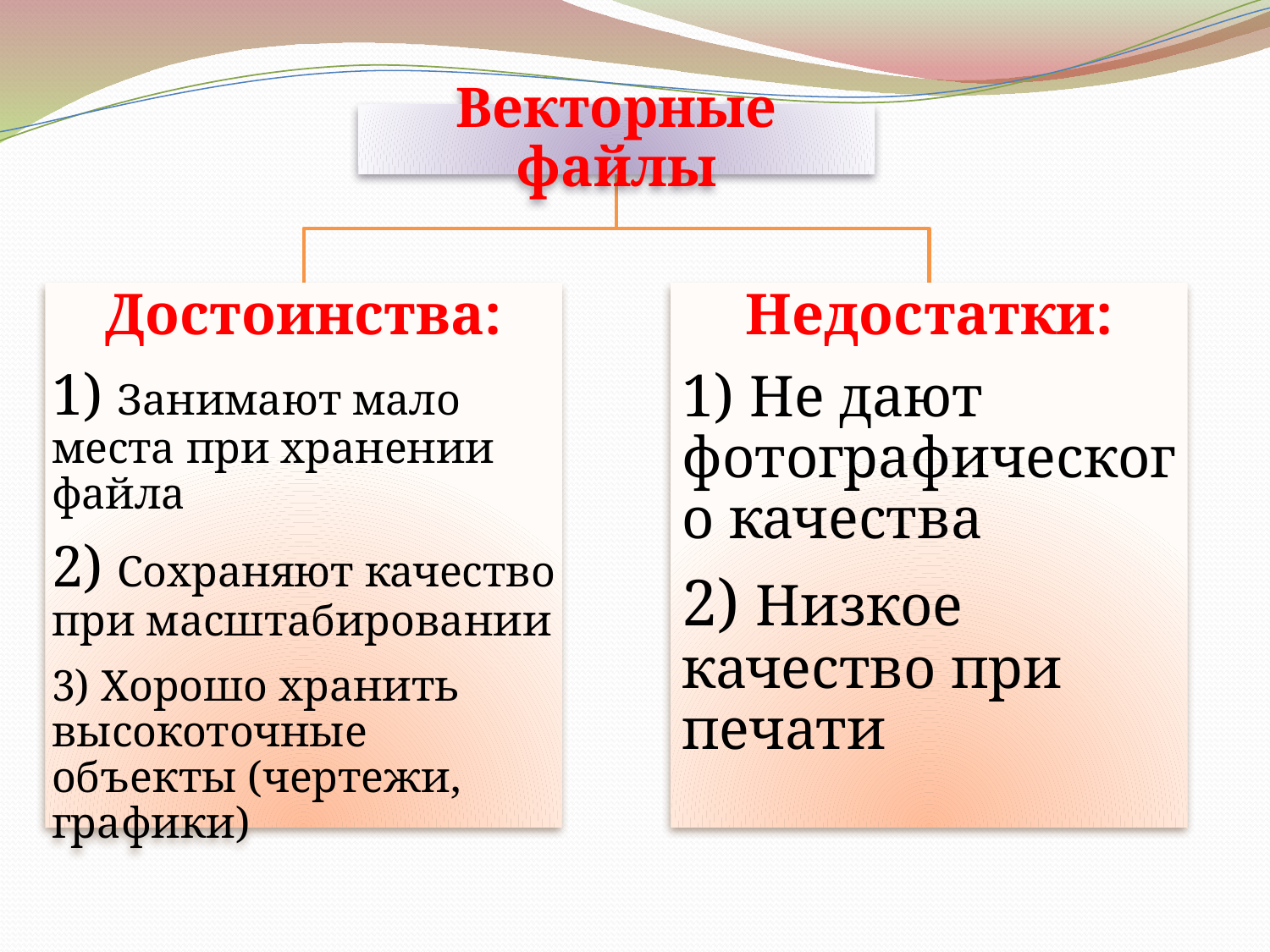

Векторные файлы
Достоинства:
1) Занимают мало места при хранении файла
2) Сохраняют качество при масштабировании
3) Хорошо хранить высокоточные объекты (чертежи, графики)

Недостатки:
1) Не дают фотографического качества
2) Низкое качество при печати